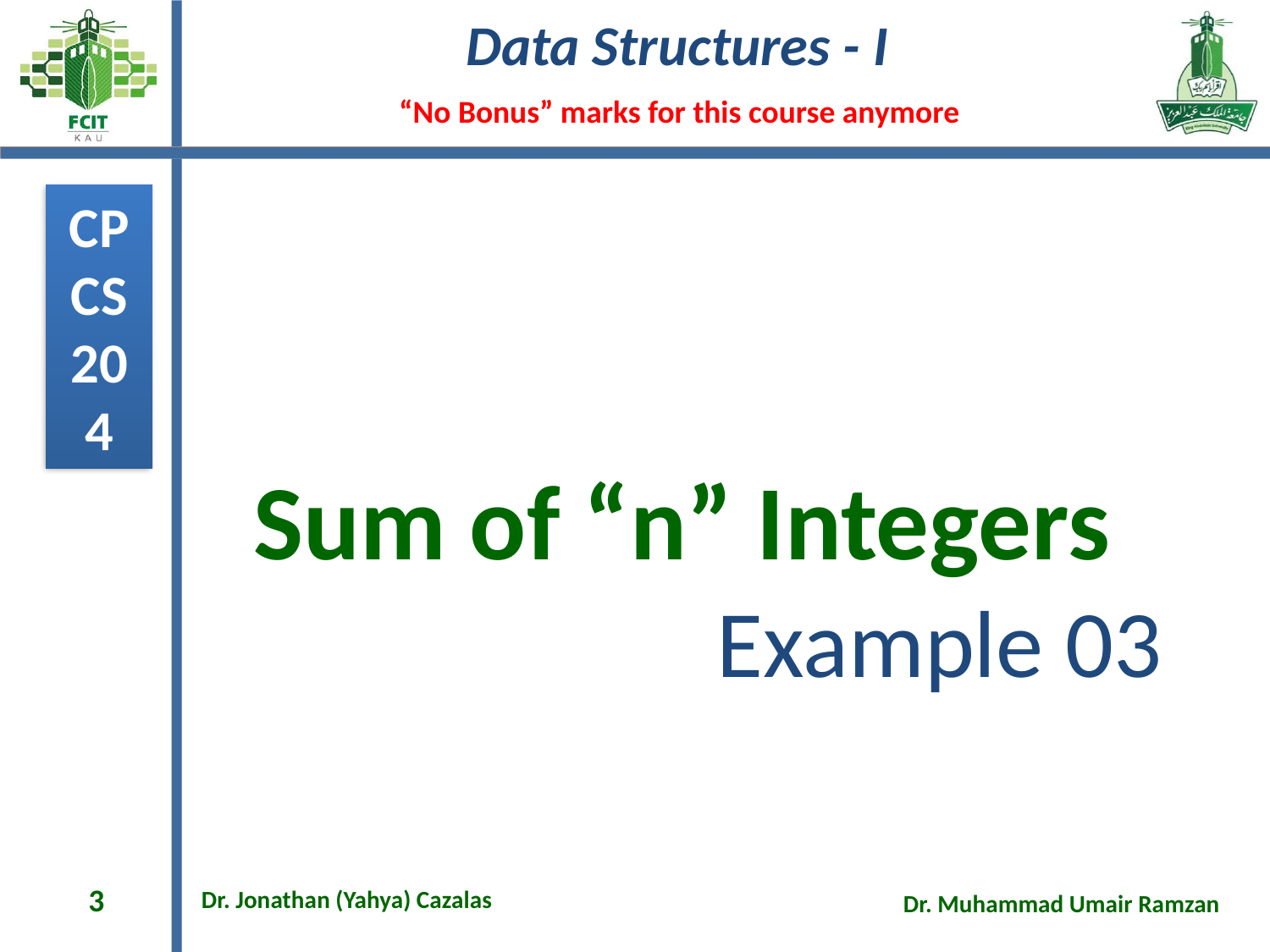

# Sum of “n” Integers
Example 03
3